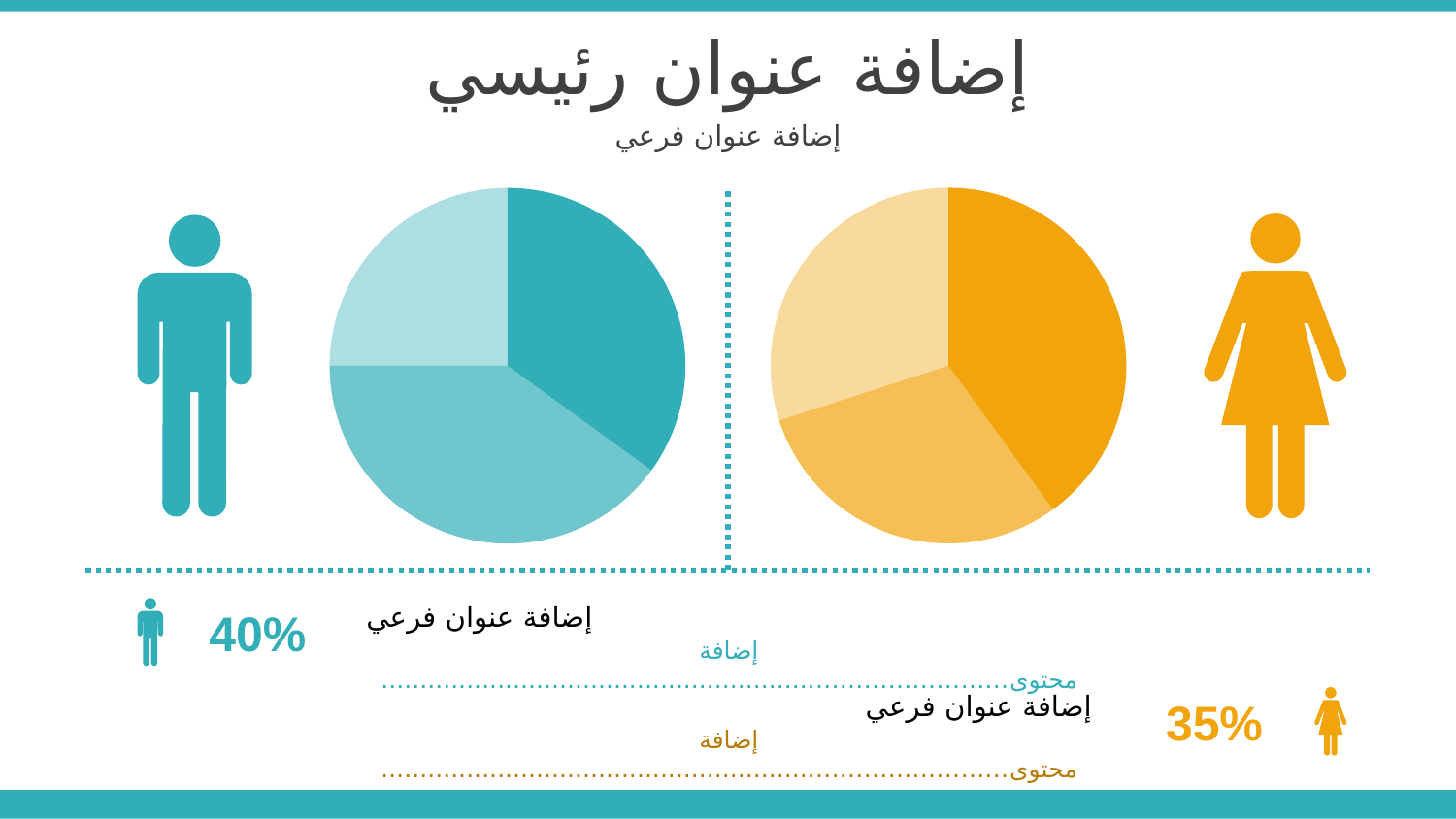

إضافة عنوان رئيسي
إضافة عنوان فرعي

### Chart

| Category | Sales |
|---|---|
| 1st Qtr | 40.0 |
| 2nd Qtr | 30.0 |
| 3rd Qtr | 30.0 |

### Chart

| Category | Sales |
|---|---|
| 1st Qtr | 35.0 |
| 2nd Qtr | 40.0 |
| 3rd Qtr | 25.0 |

إضافة عنوان فرعي
إضافة محتوى……………………........................................................
40%

إضافة عنوان فرعي
إضافة محتوى……………………........................................................
35%